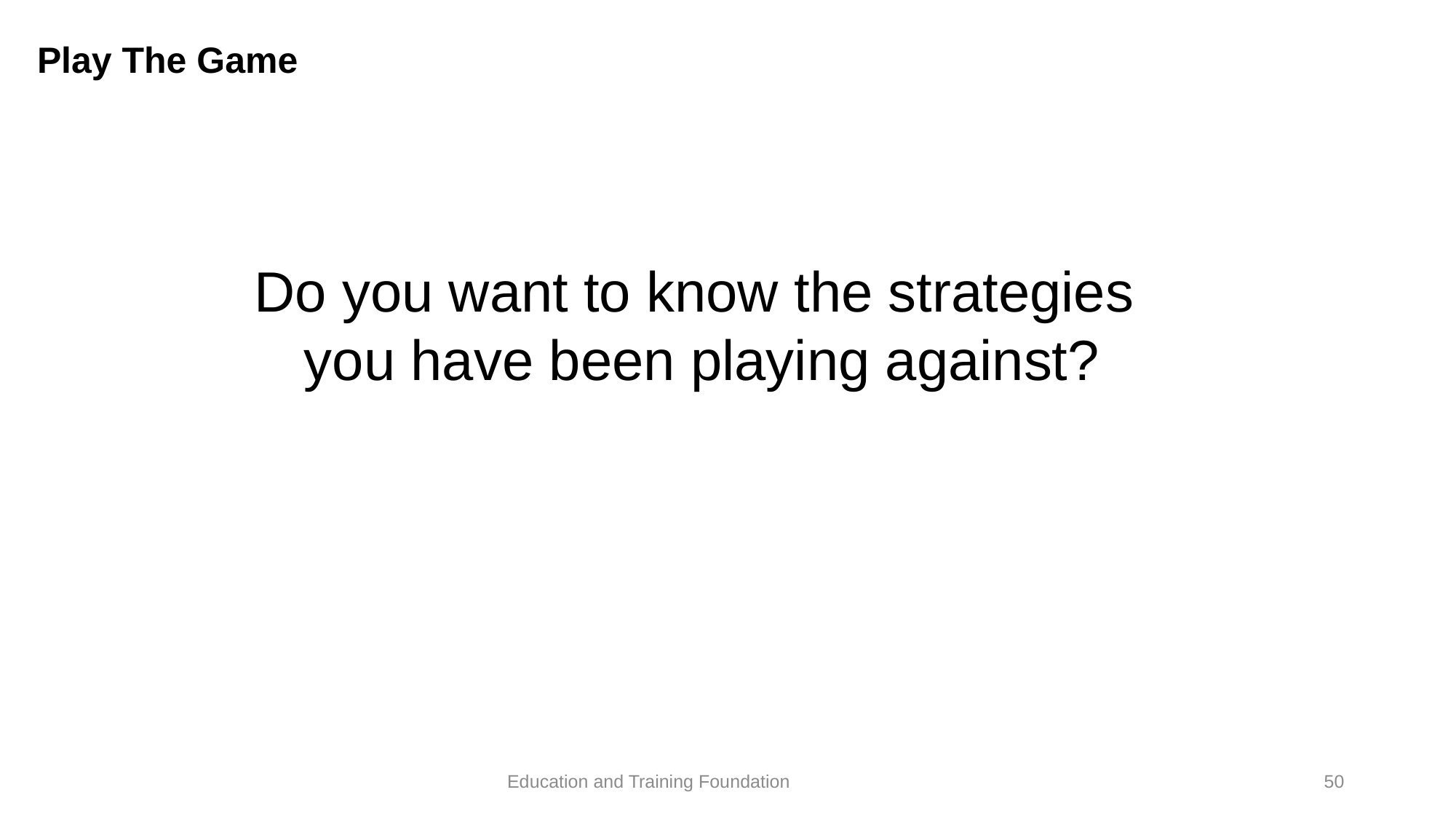

# Play The Game

Do you want to know the strategies
you have been playing against?

50
Education and Training Foundation